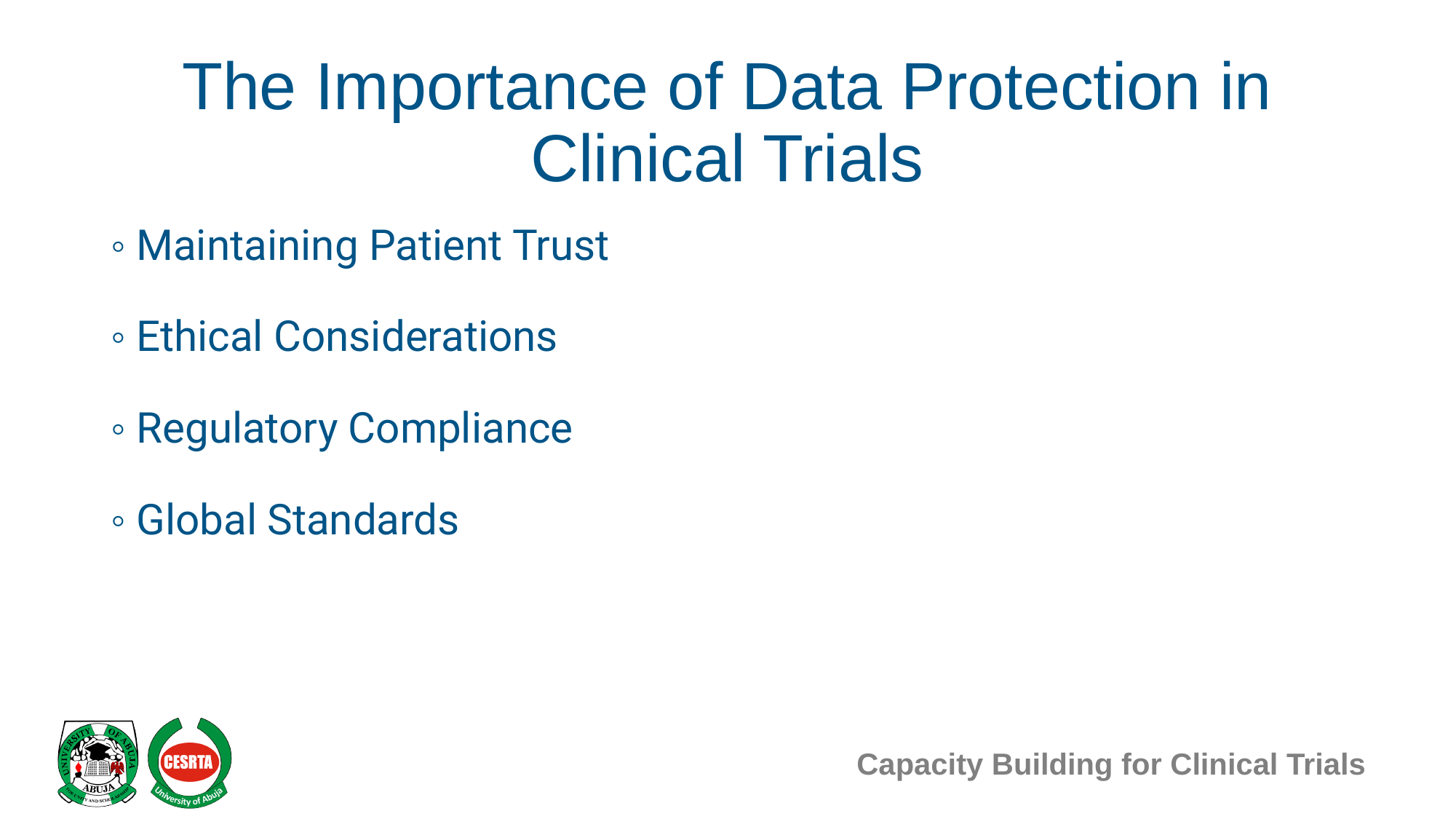

# The Importance of Data Protection in Clinical Trials
◦ Maintaining Patient Trust
◦ Ethical Considerations
◦ Regulatory Compliance
◦ Global Standards